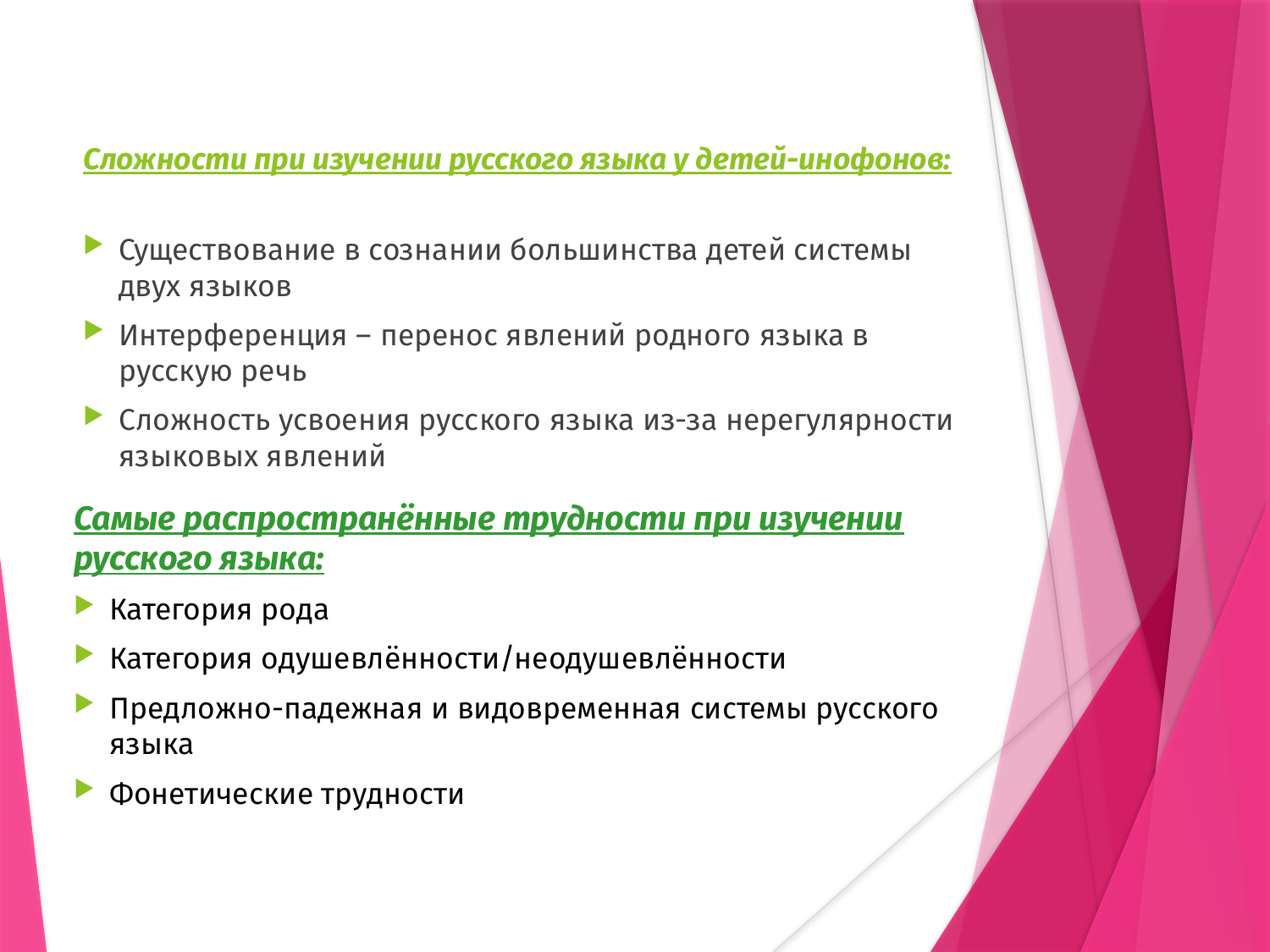

Сложности при изучении русского языка у детей-инофонов:
Существование в сознании большинства детей системы двух языков
Интерференция – перенос явлений родного языка в русскую речь
Сложность усвоения русского языка из-за нерегулярности языковых явлений
Самые распространённые трудности при изучении русского языка:
Категория рода
Категория одушевлённости/неодушевлённости
Предложно-падежная и видовременная системы русского языка
Фонетические трудности